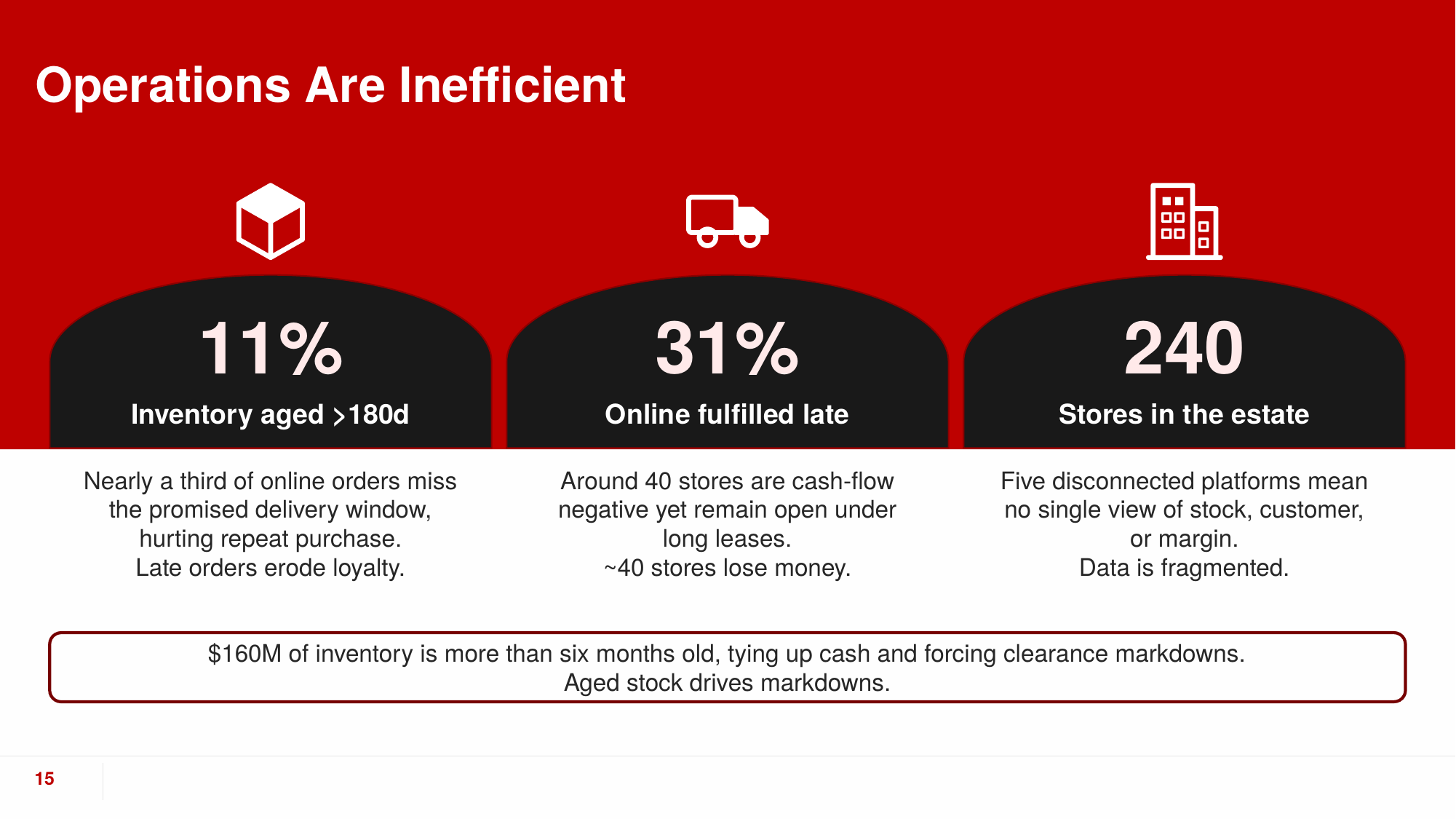

# Operations Are Inefficient

11%
31%
240
Inventory aged >180d
Online fulfilled late
Stores in the estate
Nearly a third of online orders miss the promised delivery window, hurting repeat purchase.
Late orders erode loyalty.
Around 40 stores are cash-flow negative yet remain open under long leases.
~40 stores lose money.
Five disconnected platforms mean no single view of stock, customer, or margin.
Data is fragmented.
$160M of inventory is more than six months old, tying up cash and forcing clearance markdowns.
Aged stock drives markdowns.
15